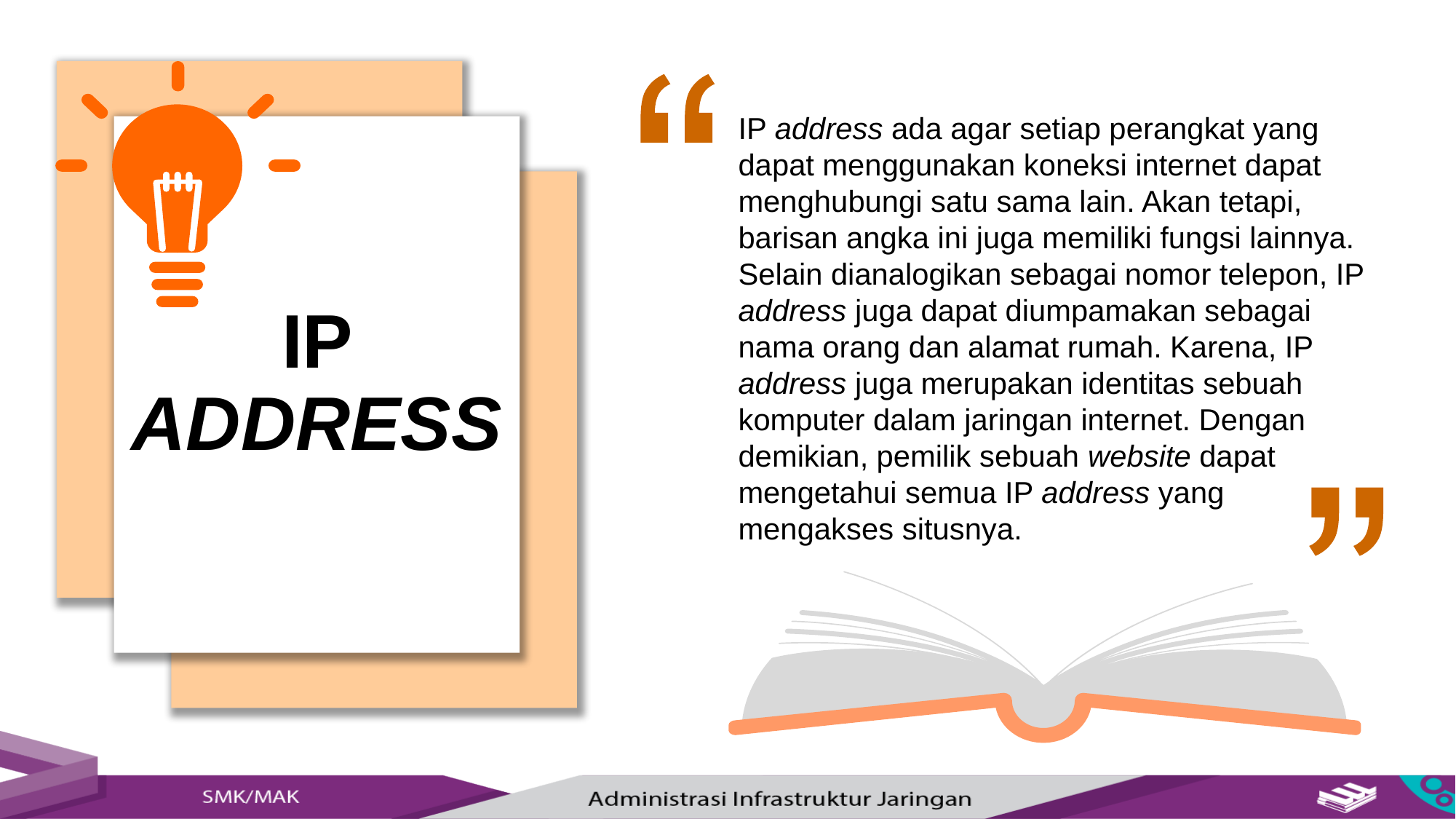

IP address ada agar setiap perangkat yang dapat menggunakan koneksi internet dapat menghubungi satu sama lain. Akan tetapi, barisan angka ini juga memiliki fungsi lainnya. Selain dianalogikan sebagai nomor telepon, IP address juga dapat diumpamakan sebagai nama orang dan alamat rumah. Karena, IP address juga merupakan identitas sebuah komputer dalam jaringan internet. Dengan demikian, pemilik sebuah website dapat mengetahui semua IP address yang mengakses situsnya.

IP ADDRESS